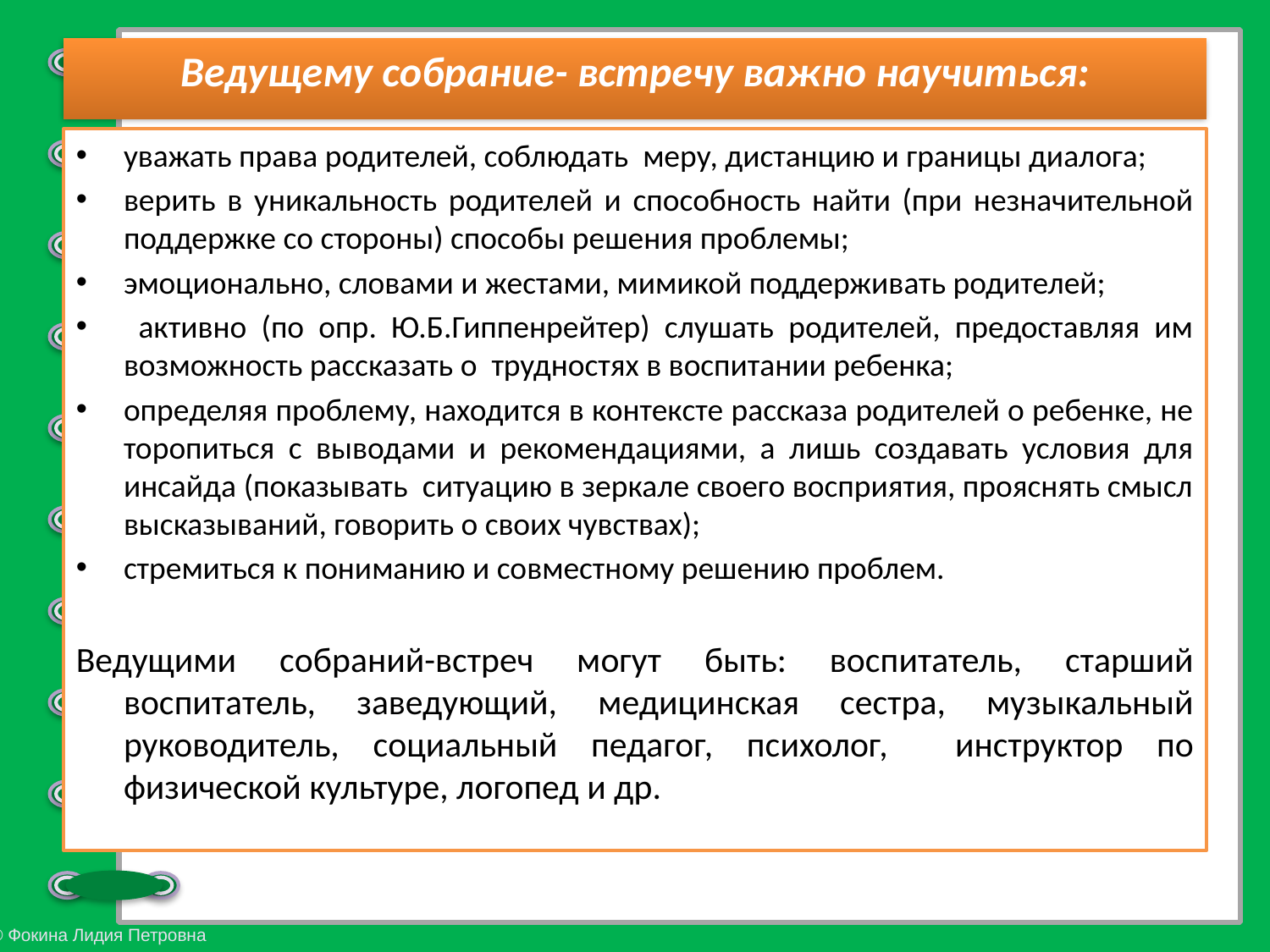

# Ведущему собрание- встречу важно научиться:
уважать права родителей, соблюдать  меру, дистанцию и границы диалога;
верить в уникальность родителей и способность найти (при незначительной поддержке со стороны) способы решения проблемы;
эмоционально, словами и жестами, мимикой поддерживать родителей;
 активно (по опр. Ю.Б.Гиппенрейтер) слушать родителей, предоставляя им возможность рассказать о  трудностях в воспитании ребенка;
определяя проблему, находится в контексте рассказа родителей о ребенке, не торопиться с выводами и рекомендациями, а лишь создавать условия для инсайда (показывать  ситуацию в зеркале своего восприятия, прояснять смысл высказываний, говорить о своих чувствах);
стремиться к пониманию и совместному решению проблем.

Ведущими собраний-встреч могут быть: воспитатель, старший воспитатель, заведующий, медицинская сестра, музыкальный руководитель, социальный педагог, психолог,  инструктор по физической культуре, логопед и др.